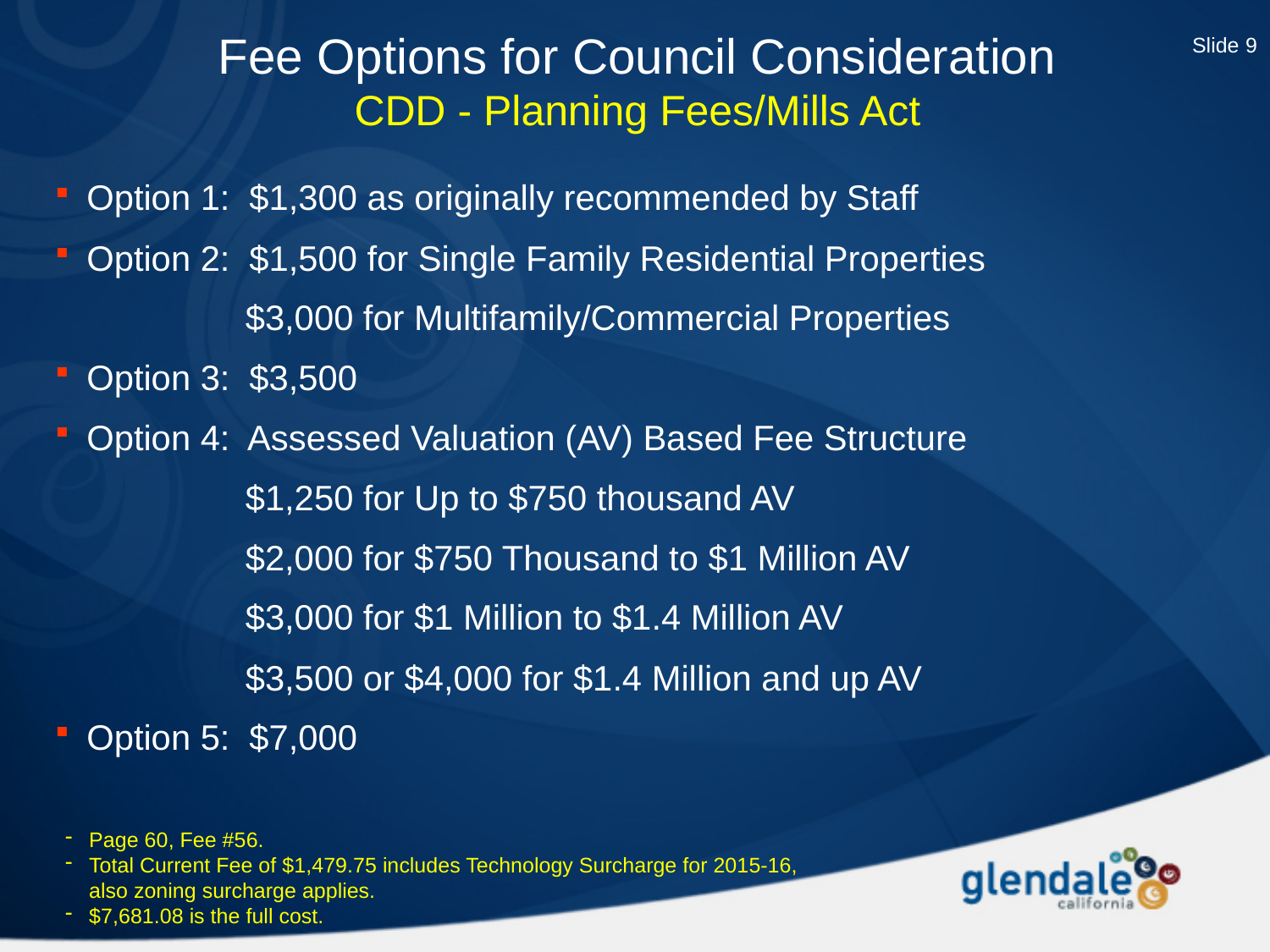

Slide 9
Fee Options for Council Consideration
CDD - Planning Fees/Mills Act
Option 1:  $1,300 as originally recommended by Staff
Option 2:  $1,500 for Single Family Residential Properties
$3,000 for Multifamily/Commercial Properties
Option 3:  $3,500
Option 4:  Assessed Valuation (AV) Based Fee Structure
$1,250 for Up to $750 thousand AV
$2,000 for $750 Thousand to $1 Million AV
$3,000 for $1 Million to $1.4 Million AV
$3,500 or $4,000 for $1.4 Million and up AV
Option 5:  $7,000
Page 60, Fee #56.
Total Current Fee of $1,479.75 includes Technology Surcharge for 2015-16,
    also zoning surcharge applies.
$7,681.08 is the full cost.